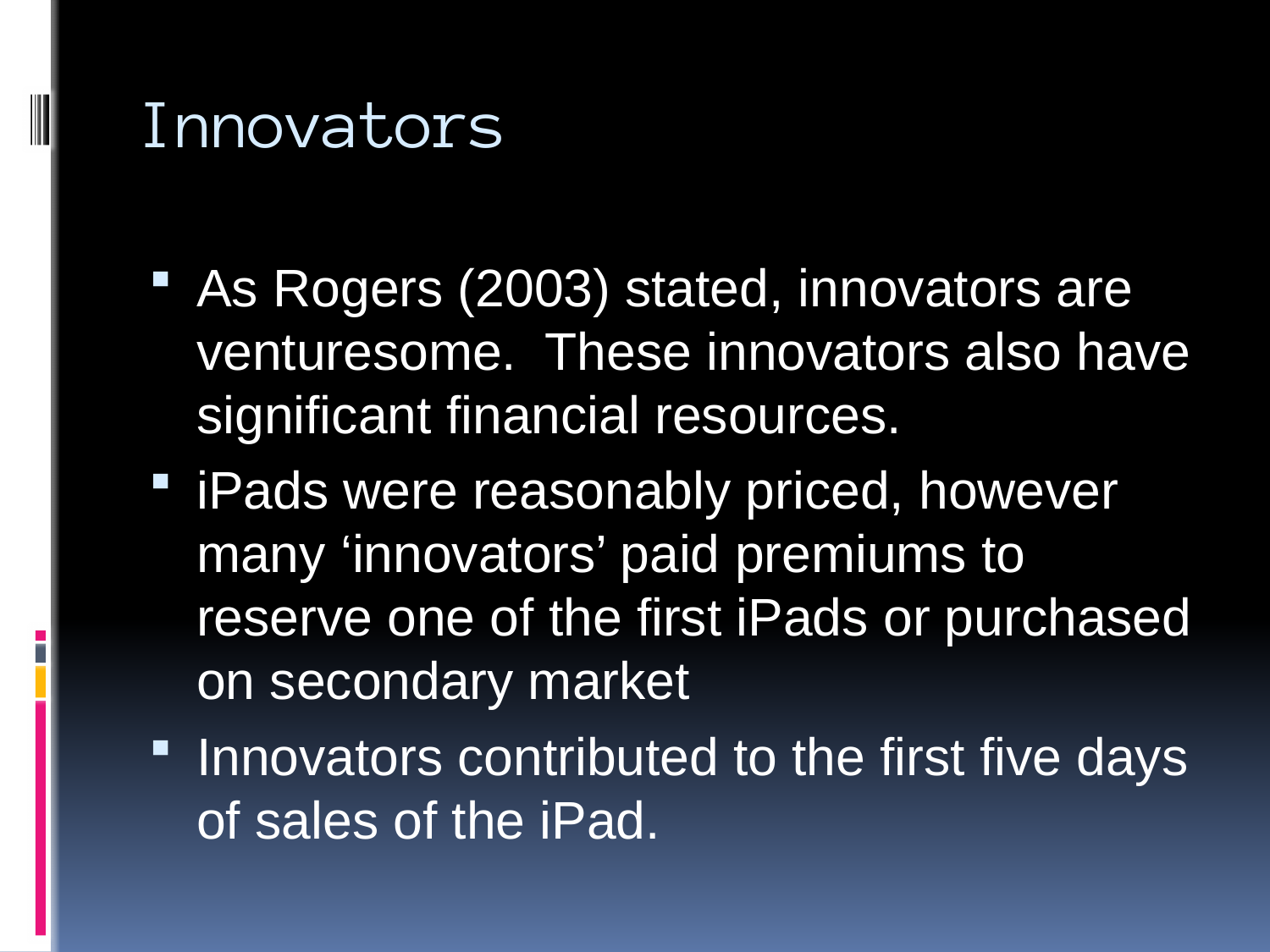

# Innovators
As Rogers (2003) stated, innovators are venturesome.  These innovators also have significant financial resources.
iPads were reasonably priced, however many ‘innovators’ paid premiums to reserve one of the first iPads or purchased on secondary market
Innovators contributed to the first five days of sales of the iPad.